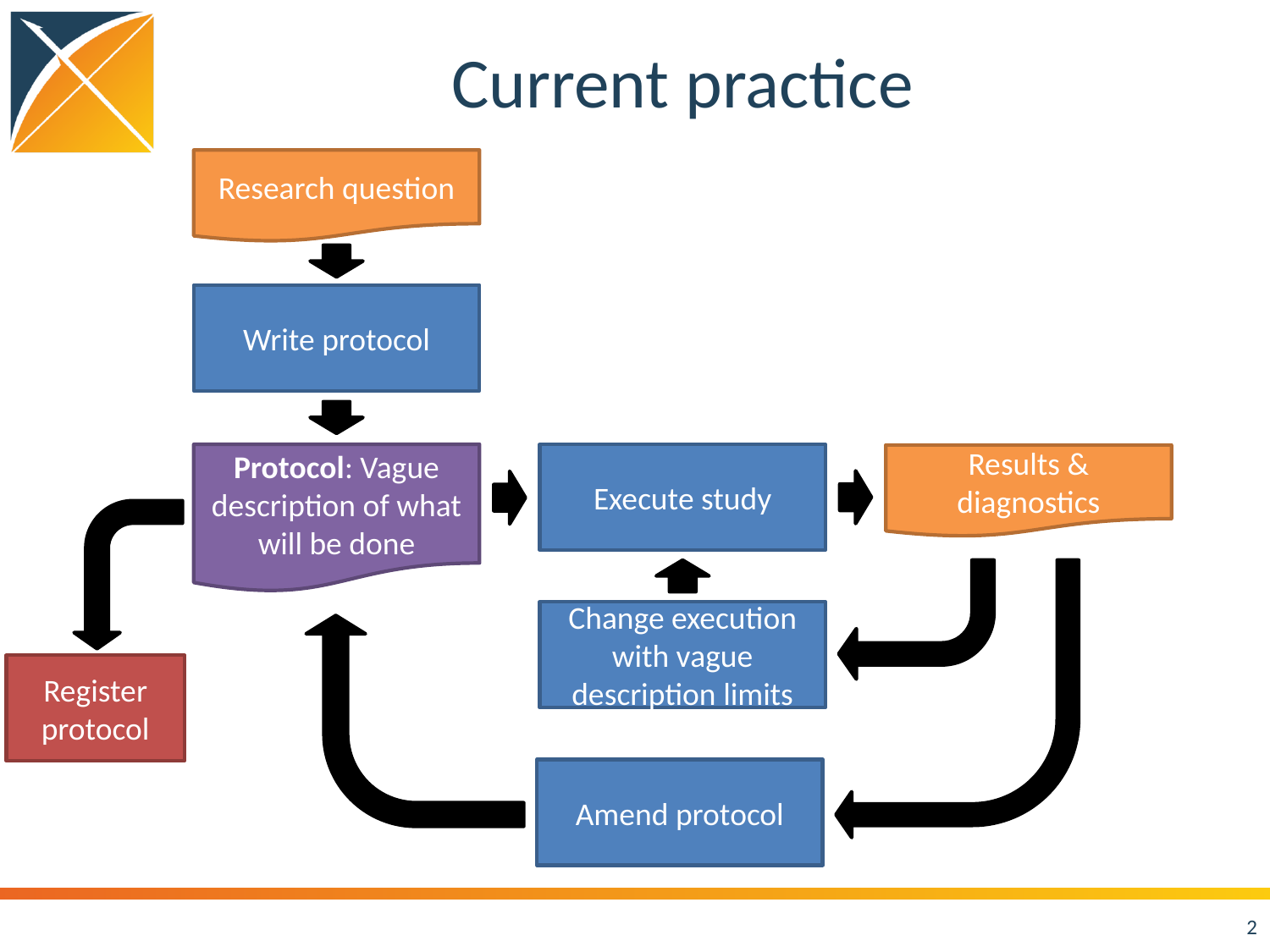

# Current practice
Research question

Write protocol

Protocol: Vague description of what will be done
Execute study
Results & diagnostics

Change execution with vague description limits

Register protocol
Amend protocol
2